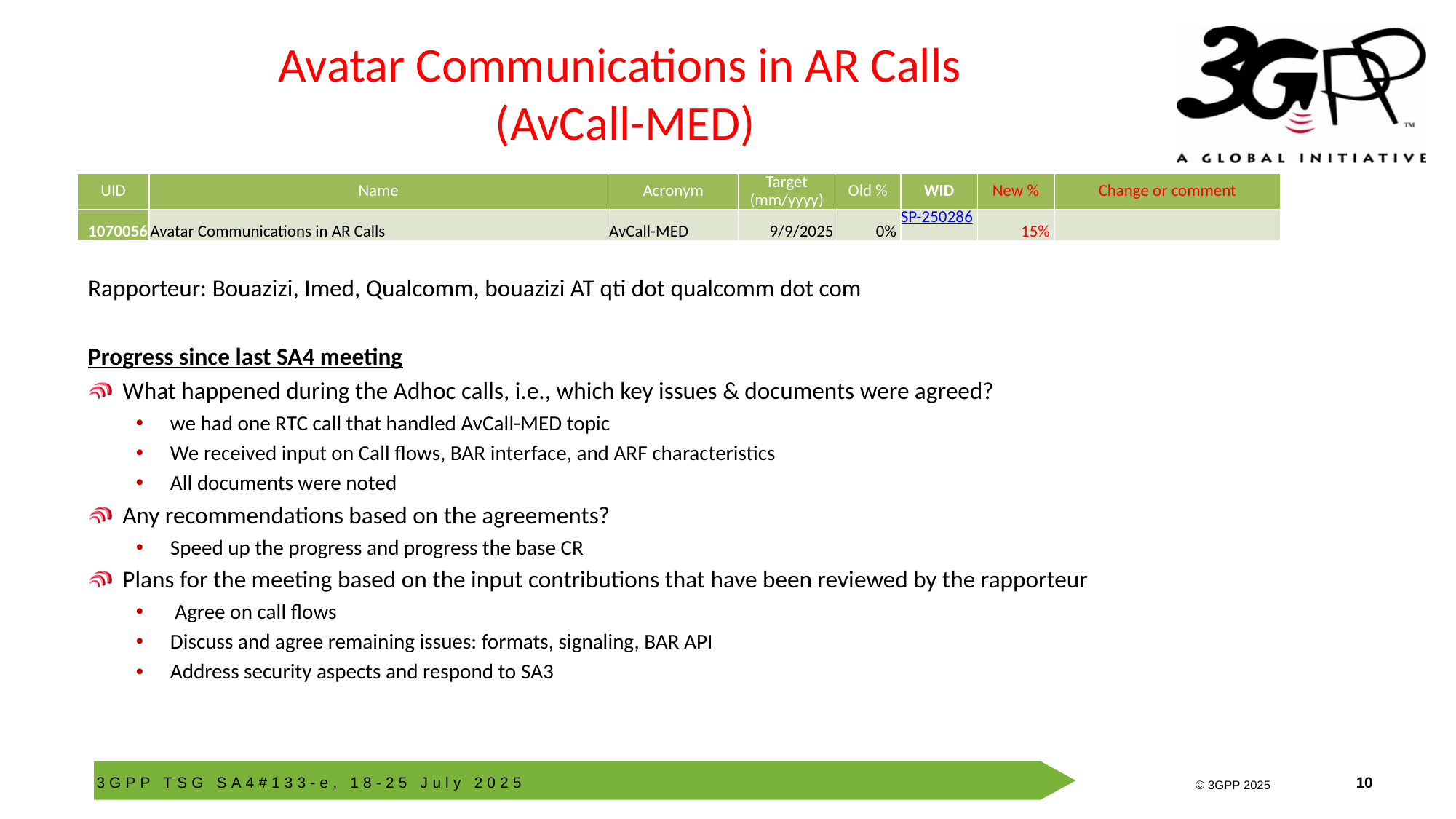

# Avatar Communications in AR Calls (AvCall-MED)
| UID | Name | Acronym | Target (mm/yyyy) | Old % | WID | New % | Change or comment |
| --- | --- | --- | --- | --- | --- | --- | --- |
| 1070056 | Avatar Communications in AR Calls | AvCall-MED | 9/9/2025 | 0% | SP-250286 | 15% |  |
Rapporteur: Bouazizi, Imed, Qualcomm, bouazizi AT qti dot qualcomm dot com

Progress since last SA4 meeting
What happened during the Adhoc calls, i.e., which key issues & documents were agreed?
we had one RTC call that handled AvCall-MED topic
We received input on Call flows, BAR interface, and ARF characteristics
All documents were noted
Any recommendations based on the agreements?
Speed up the progress and progress the base CR
Plans for the meeting based on the input contributions that have been reviewed by the rapporteur
 Agree on call flows
Discuss and agree remaining issues: formats, signaling, BAR API
Address security aspects and respond to SA3